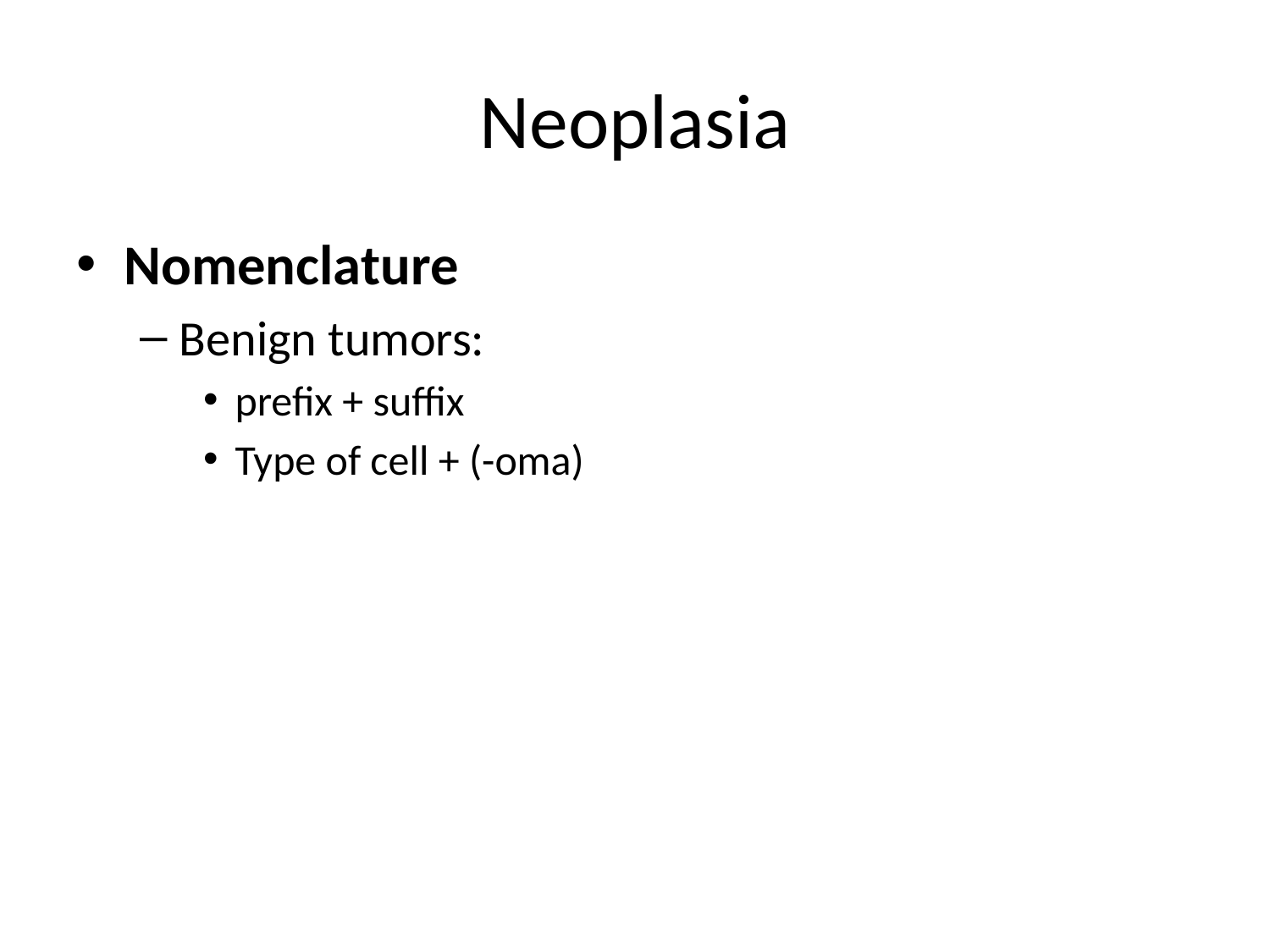

# Neoplasia
Nomenclature
Benign tumors:
prefix + suffix
Type of cell + (-oma)